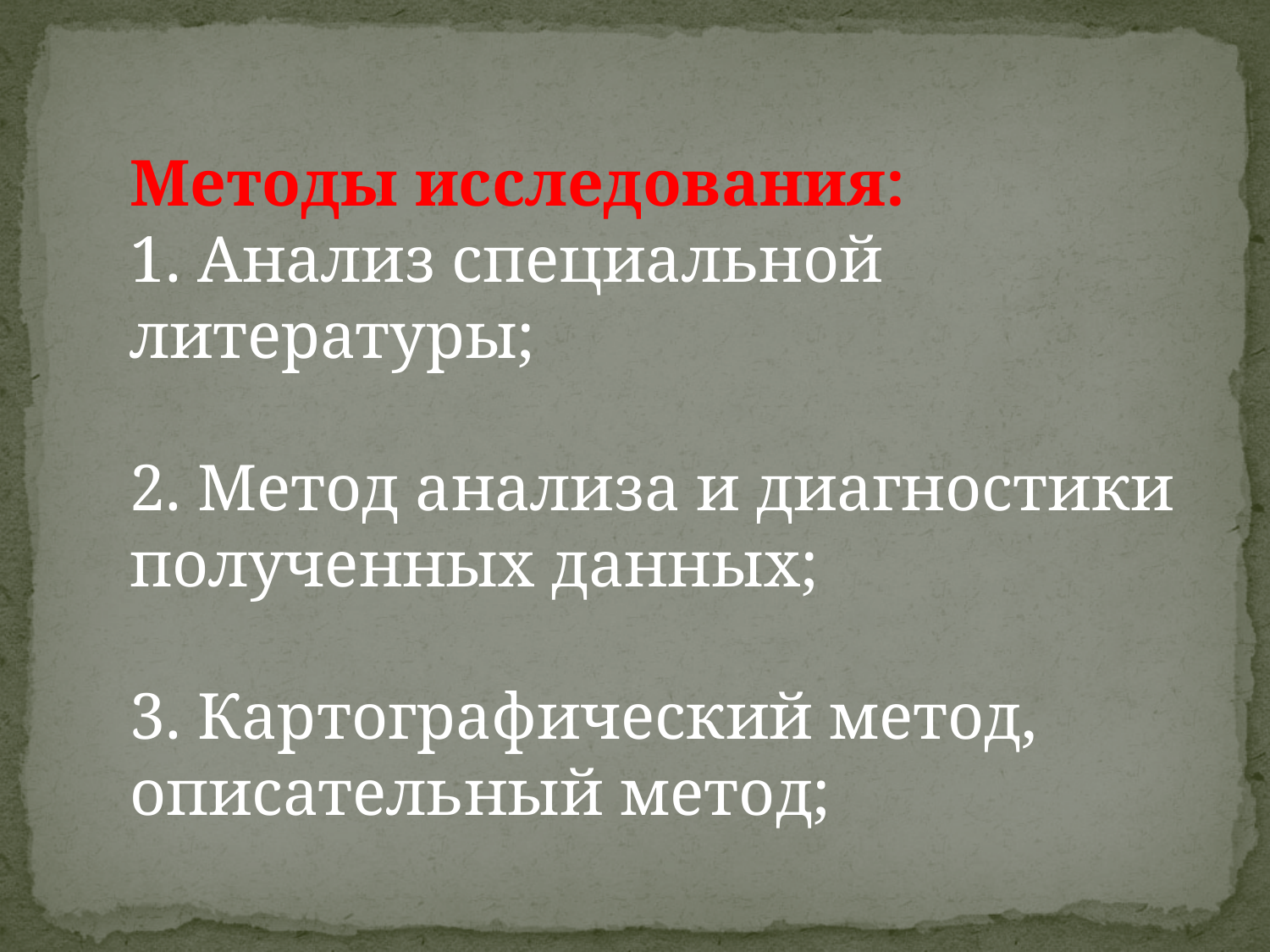

Методы исследования:
1. Анализ специальной литературы;

2. Метод анализа и диагностики полученных данных;

3. Картографический метод,
описательный метод;